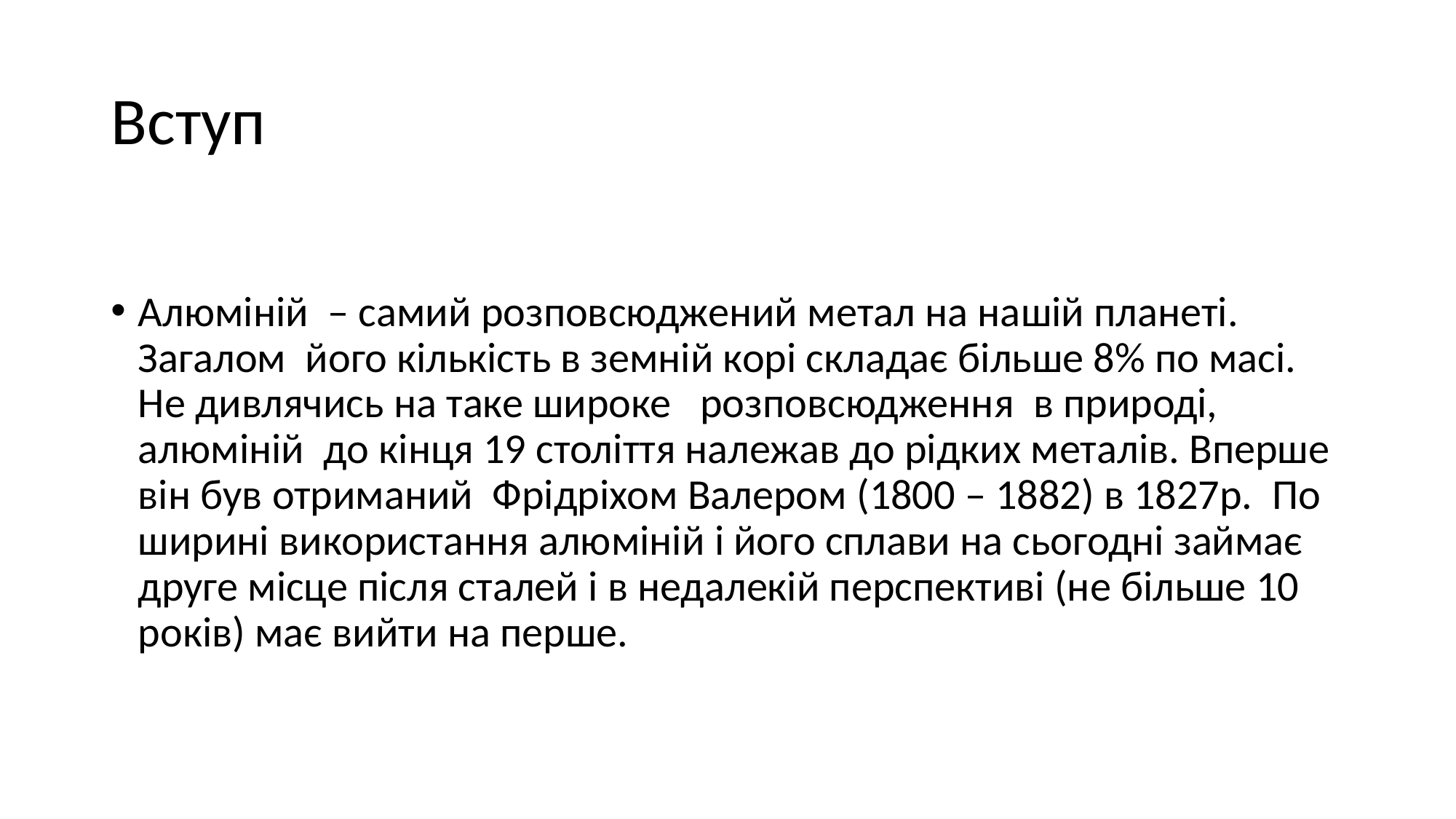

# Вступ

Алюміній  – самий розповсюджений метал на нашій планеті.  Загалом  його кількість в земній корі складає більше 8% по масі. Не дивлячись на таке широке   розповсюдження  в природі, алюміній  до кінця 19 століття належав до рідких металів. Вперше він був отриманий  Фрідріхом Валером (1800 – 1882) в 1827р.  По ширині використання алюміній і його сплави на сьогодні займає друге місце після сталей і в недалекій перспективі (не більше 10 років) має вийти на перше.